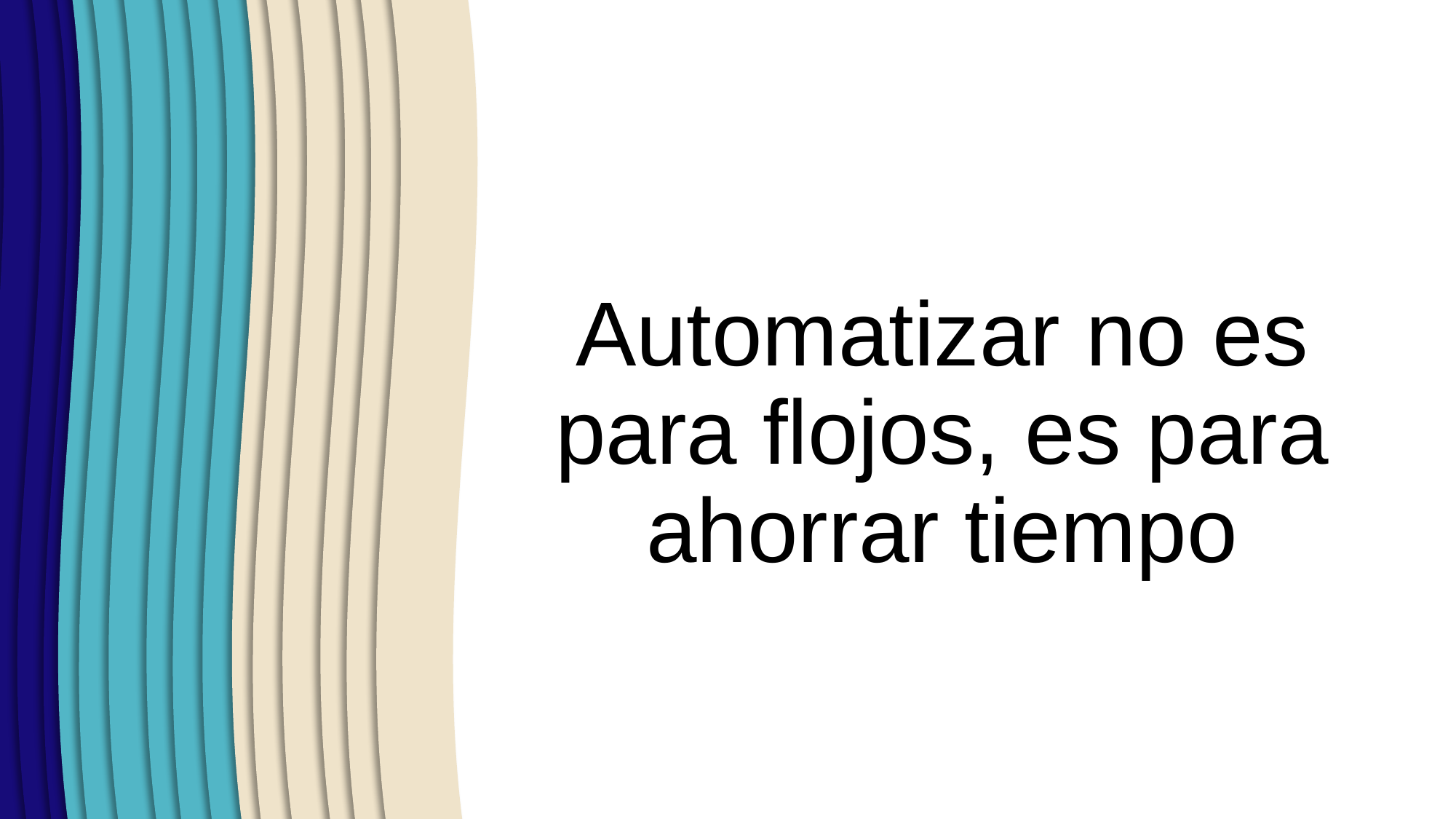

# Automatizar no es para flojos, es para ahorrar tiempo